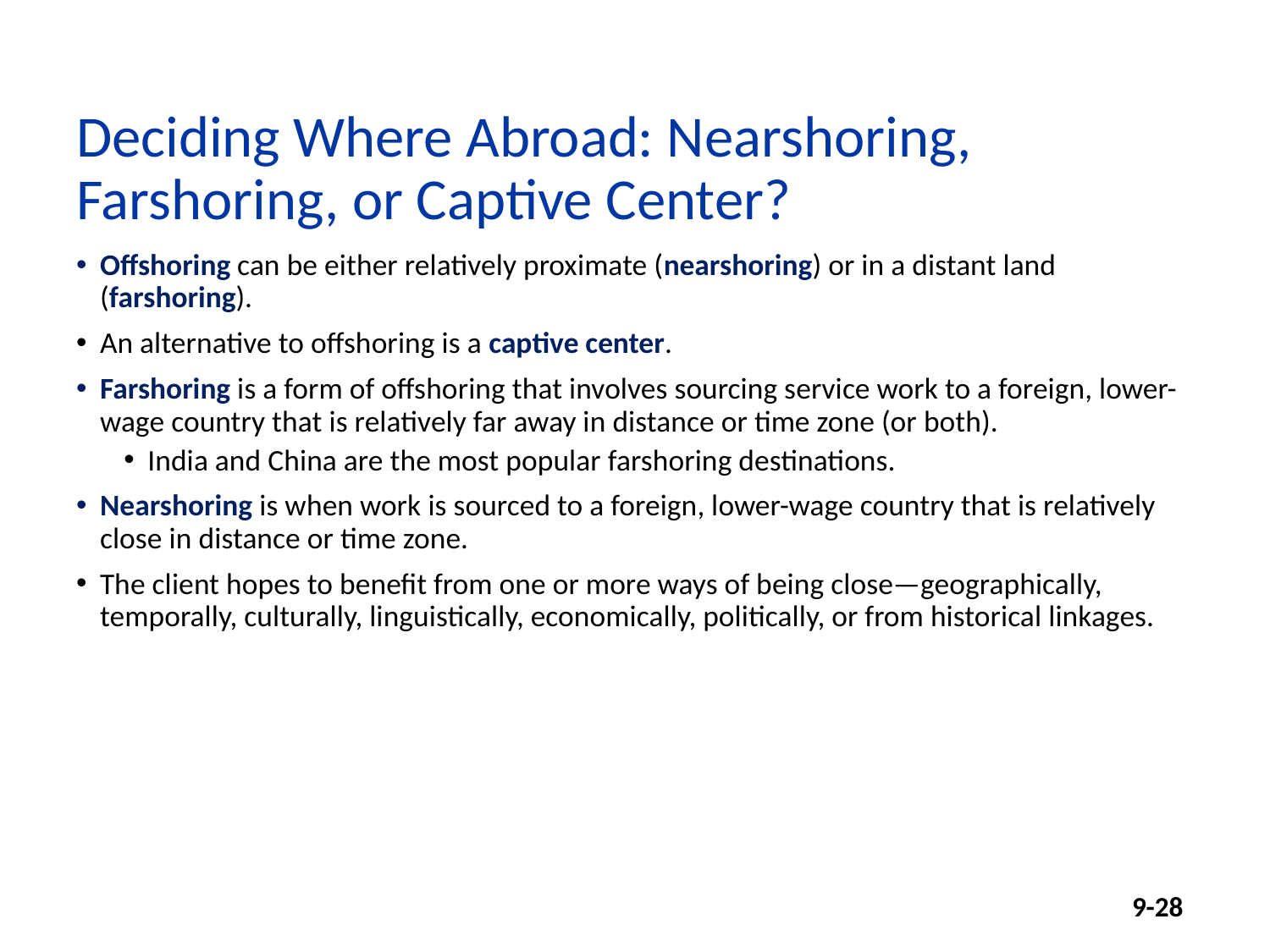

# Deciding Where Abroad: Nearshoring, Farshoring, or Captive Center?
Offshoring can be either relatively proximate (nearshoring) or in a distant land (farshoring).
An alternative to offshoring is a captive center.
Farshoring is a form of offshoring that involves sourcing service work to a foreign, lower-wage country that is relatively far away in distance or time zone (or both).
India and China are the most popular farshoring destinations.
Nearshoring is when work is sourced to a foreign, lower-wage country that is relatively close in distance or time zone.
The client hopes to benefit from one or more ways of being close—geographically, temporally, culturally, linguistically, economically, politically, or from historical linkages.